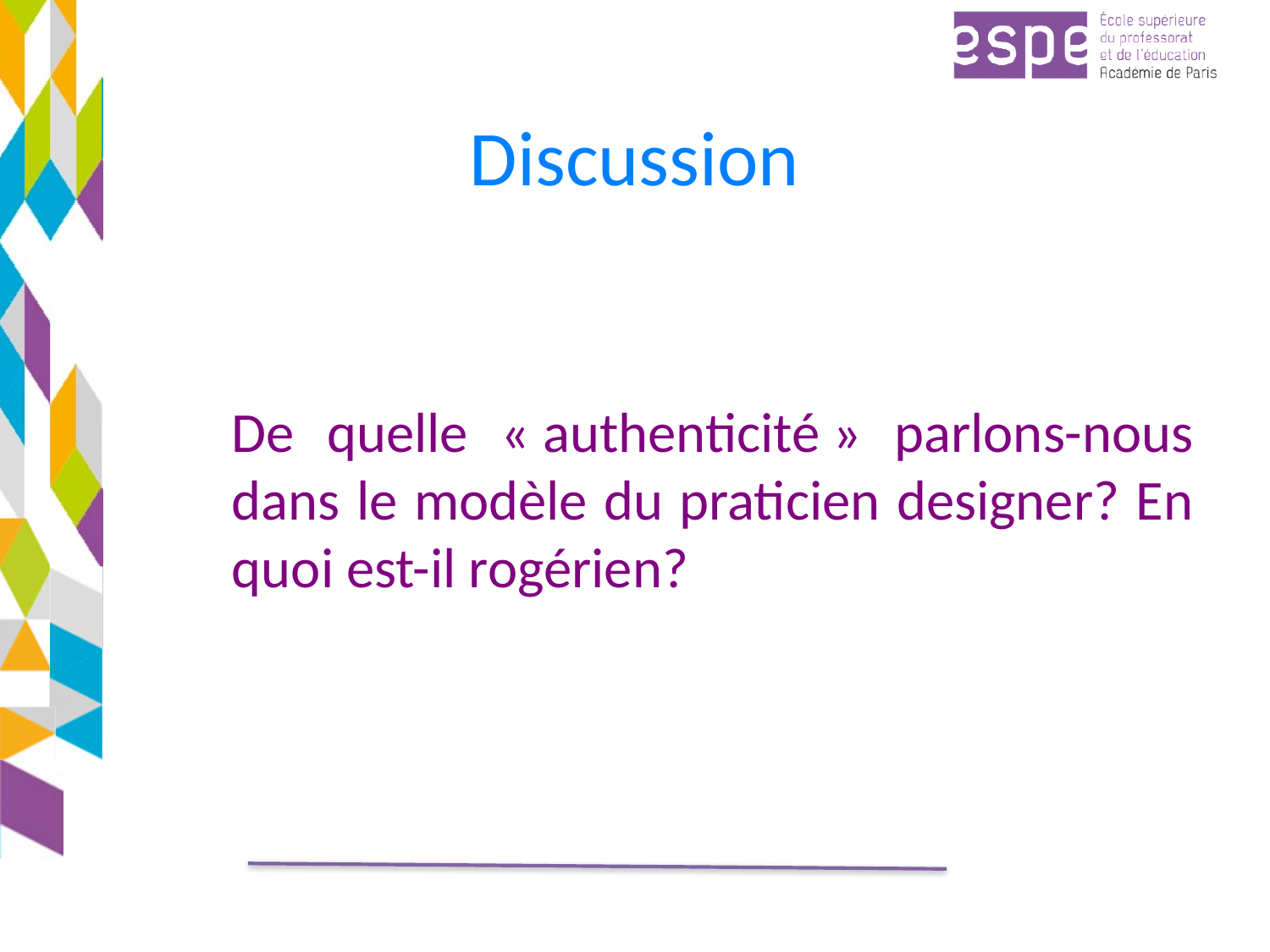

# Discussion

De quelle « authenticité » parlons-nous dans le modèle du praticien designer? En quoi est-il rogérien?